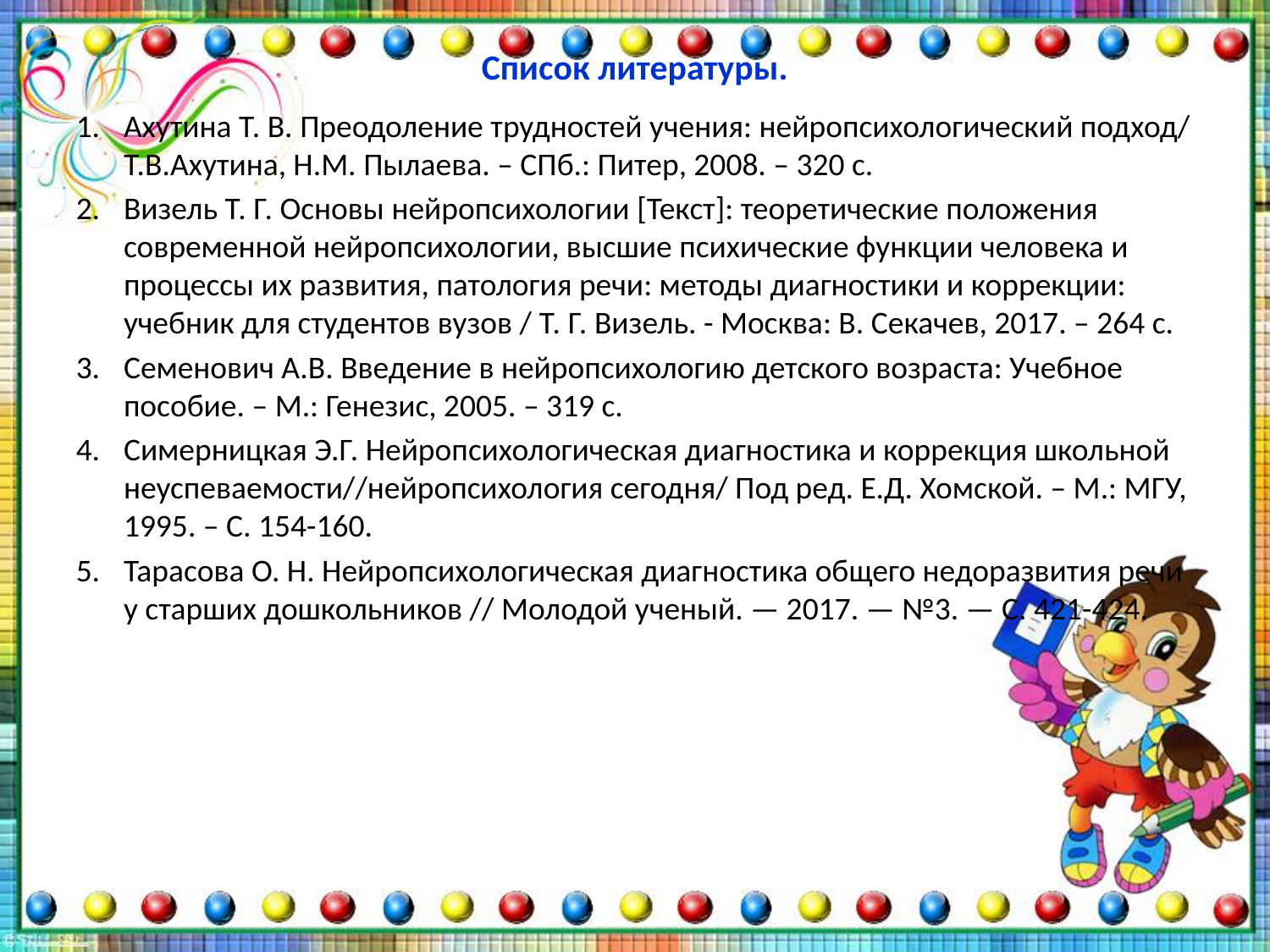

# Список литературы.
Ахутина Т. В. Преодоление трудностей учения: нейропсихологический подход/ Т.В.Ахутина, Н.М. Пылаева. – СПб.: Питер, 2008. – 320 с.
Визель Т. Г. Основы нейропсихологии [Текст]: теоретические положения современной нейропсихологии, высшие психические функции человека и процессы их развития, патология речи: методы диагностики и коррекции: учебник для студентов вузов / Т. Г. Визель. - Москва: В. Секачев, 2017. – 264 с.
Семенович А.В. Введение в нейропсихологию детского возраста: Учебное пособие. – М.: Генезис, 2005. – 319 с.
Симерницкая Э.Г. Нейропсихологическая диагностика и коррекция школьной неуспеваемости//нейропсихология сегодня/ Под ред. Е.Д. Хомской. – М.: МГУ, 1995. – С. 154-160.
Тарасова О. Н. Нейропсихологическая диагностика общего недоразвития речи у старших дошкольников // Молодой ученый. — 2017. — №3. — С. 421-424.